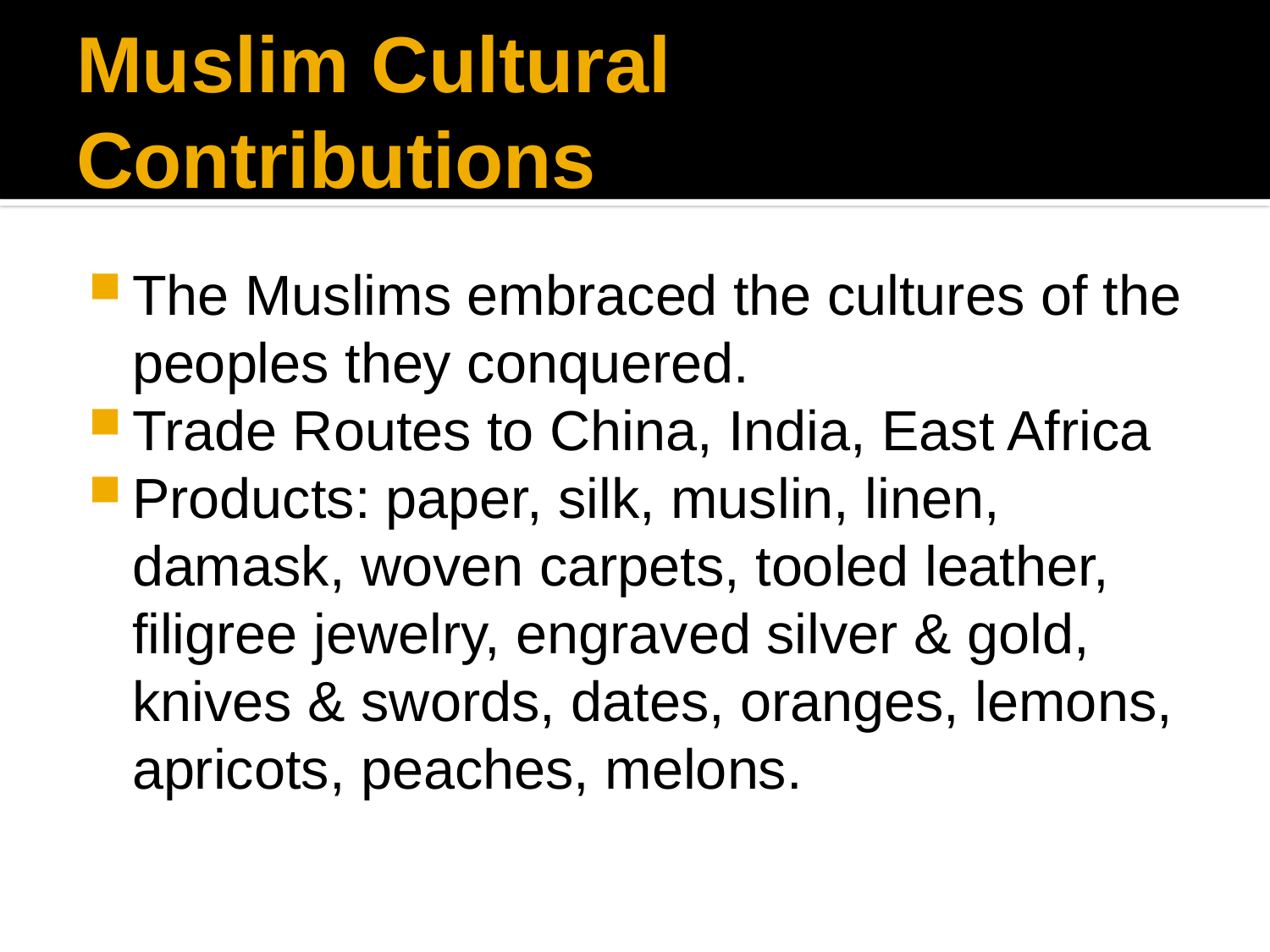

# Muslim Cultural Contributions
The Muslims embraced the cultures of the peoples they conquered.
Trade Routes to China, India, East Africa
Products: paper, silk, muslin, linen, damask, woven carpets, tooled leather, filigree jewelry, engraved silver & gold, knives & swords, dates, oranges, lemons, apricots, peaches, melons.